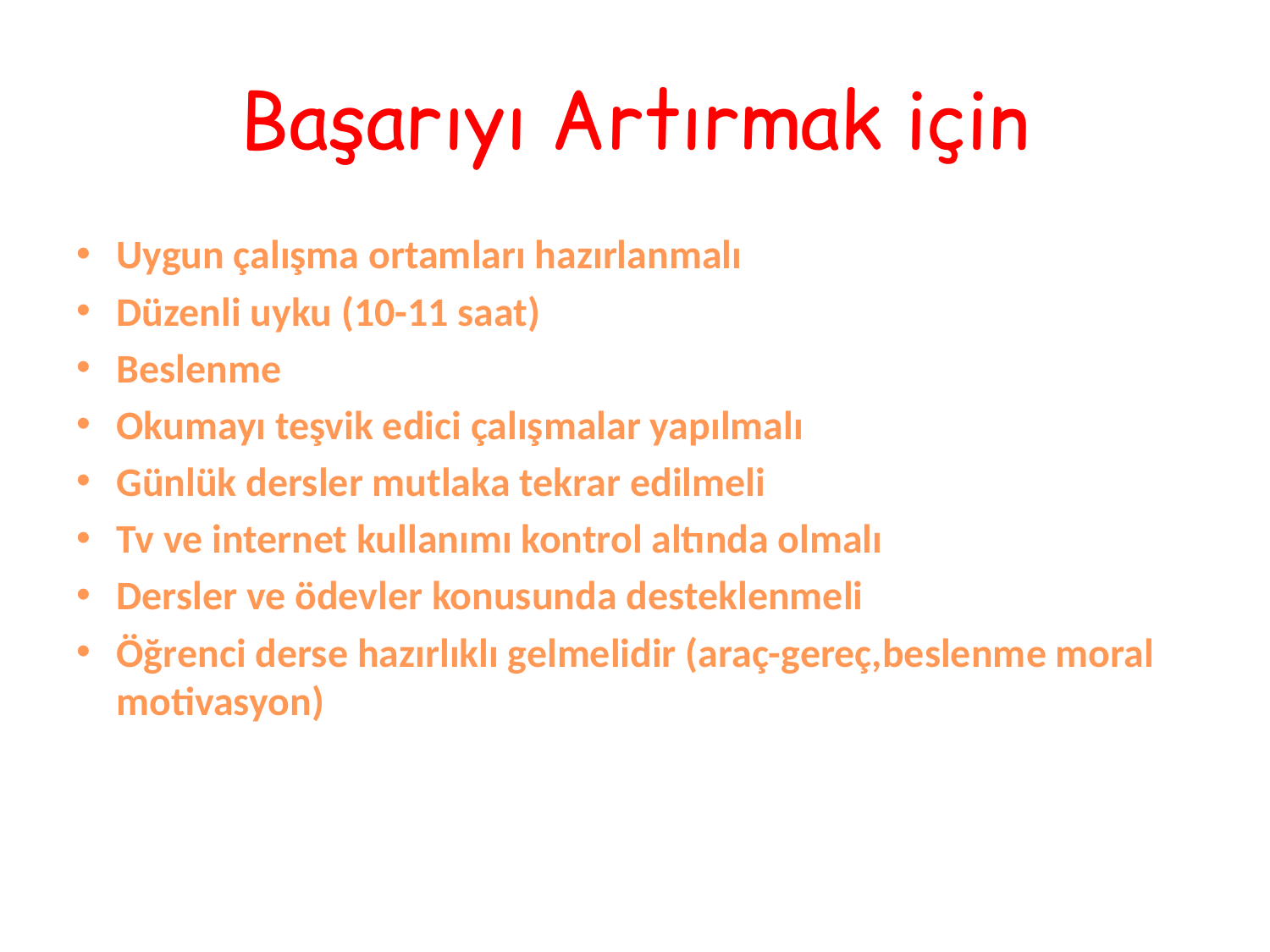

# Başarıyı Artırmak için
Uygun çalışma ortamları hazırlanmalı
Düzenli uyku (10-11 saat)
Beslenme
Okumayı teşvik edici çalışmalar yapılmalı
Günlük dersler mutlaka tekrar edilmeli
Tv ve internet kullanımı kontrol altında olmalı
Dersler ve ödevler konusunda desteklenmeli
Öğrenci derse hazırlıklı gelmelidir (araç-gereç,beslenme moral motivasyon)